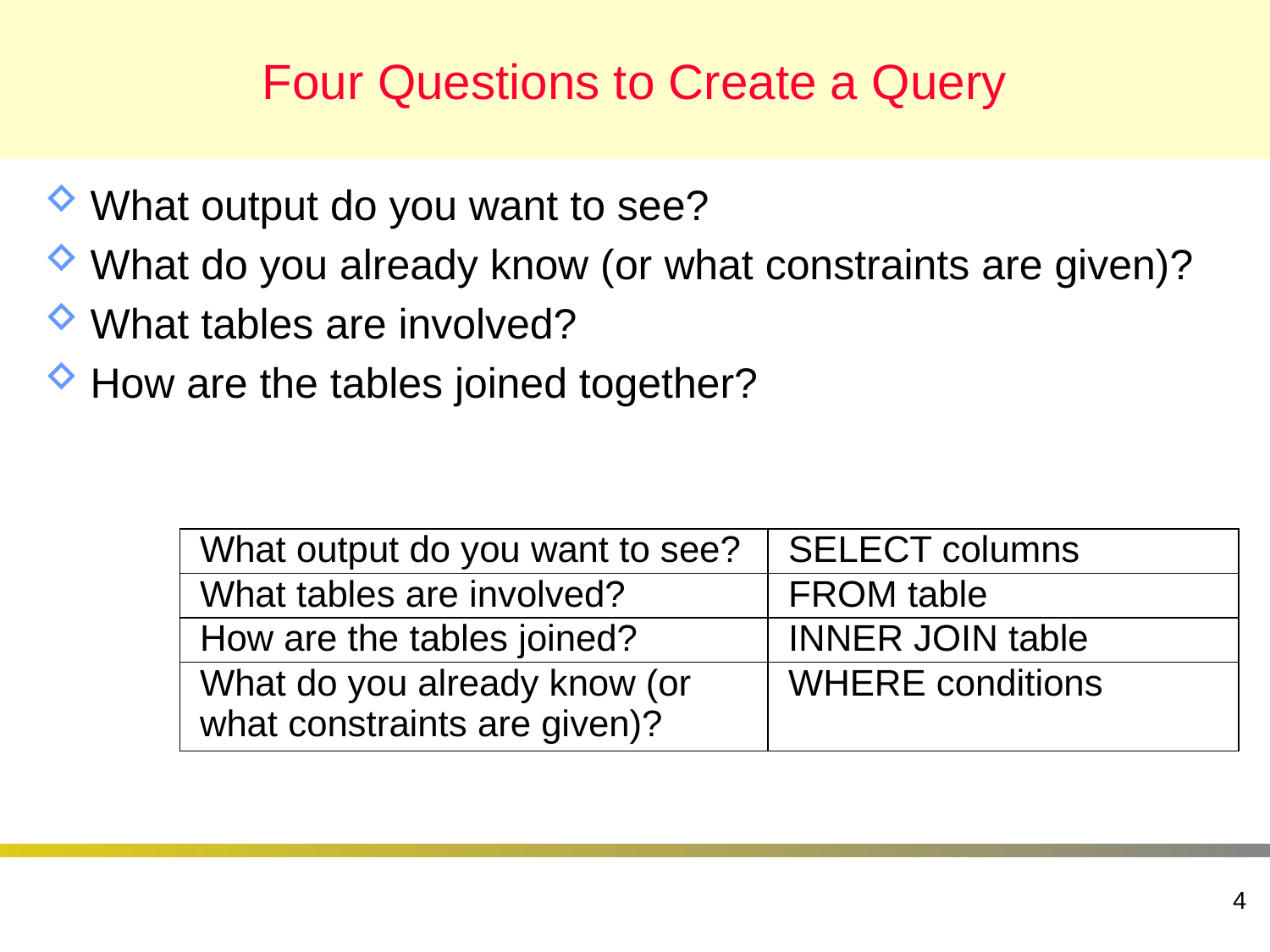

# Four Questions to Create a Query
What output do you want to see?
What do you already know (or what constraints are given)?
What tables are involved?
How are the tables joined together?
| What output do you want to see? | SELECT columns |
| --- | --- |
| What tables are involved? | FROM table |
| How are the tables joined? | INNER JOIN table |
| What do you already know (or what constraints are given)? | WHERE conditions |
4